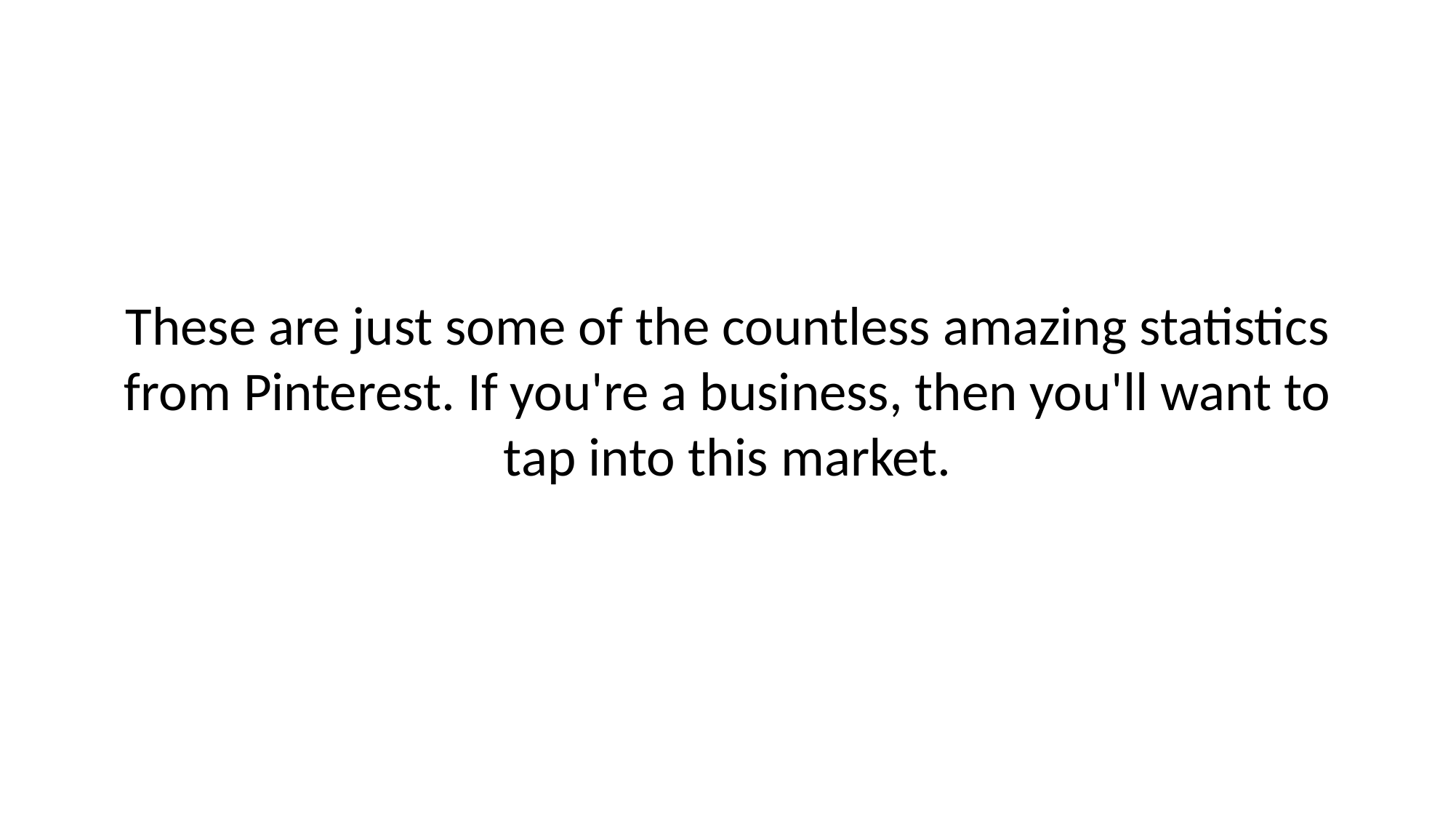

# These are just some of the countless amazing statistics from Pinterest. If you're a business, then you'll want to tap into this market.